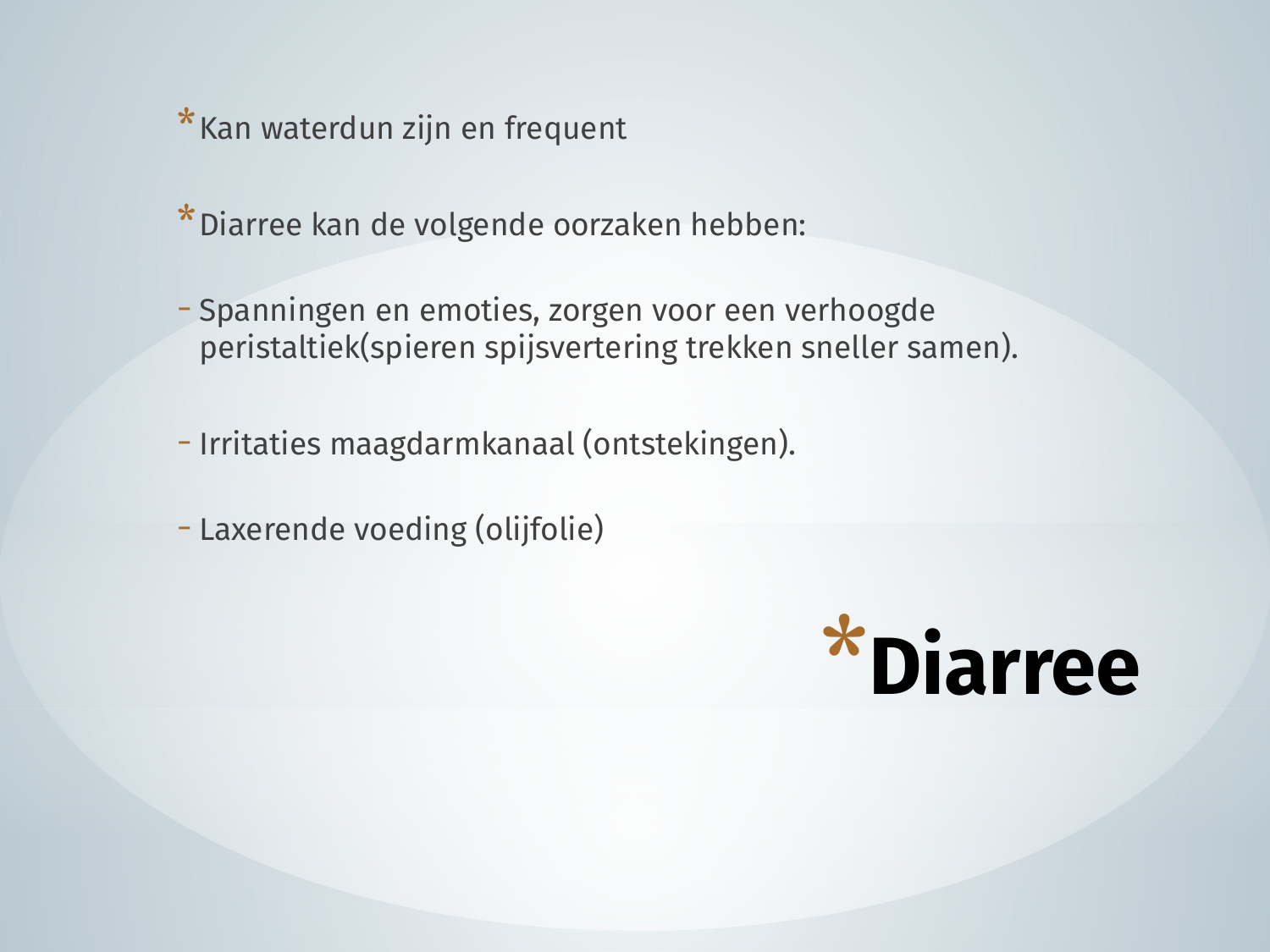

Kan waterdun zijn en frequent

Diarree kan de volgende oorzaken hebben:
Spanningen en emoties, zorgen voor een verhoogde peristaltiek(spieren spijsvertering trekken sneller samen).

Irritaties maagdarmkanaal (ontstekingen).
Laxerende voeding (olijfolie)
# Diarree